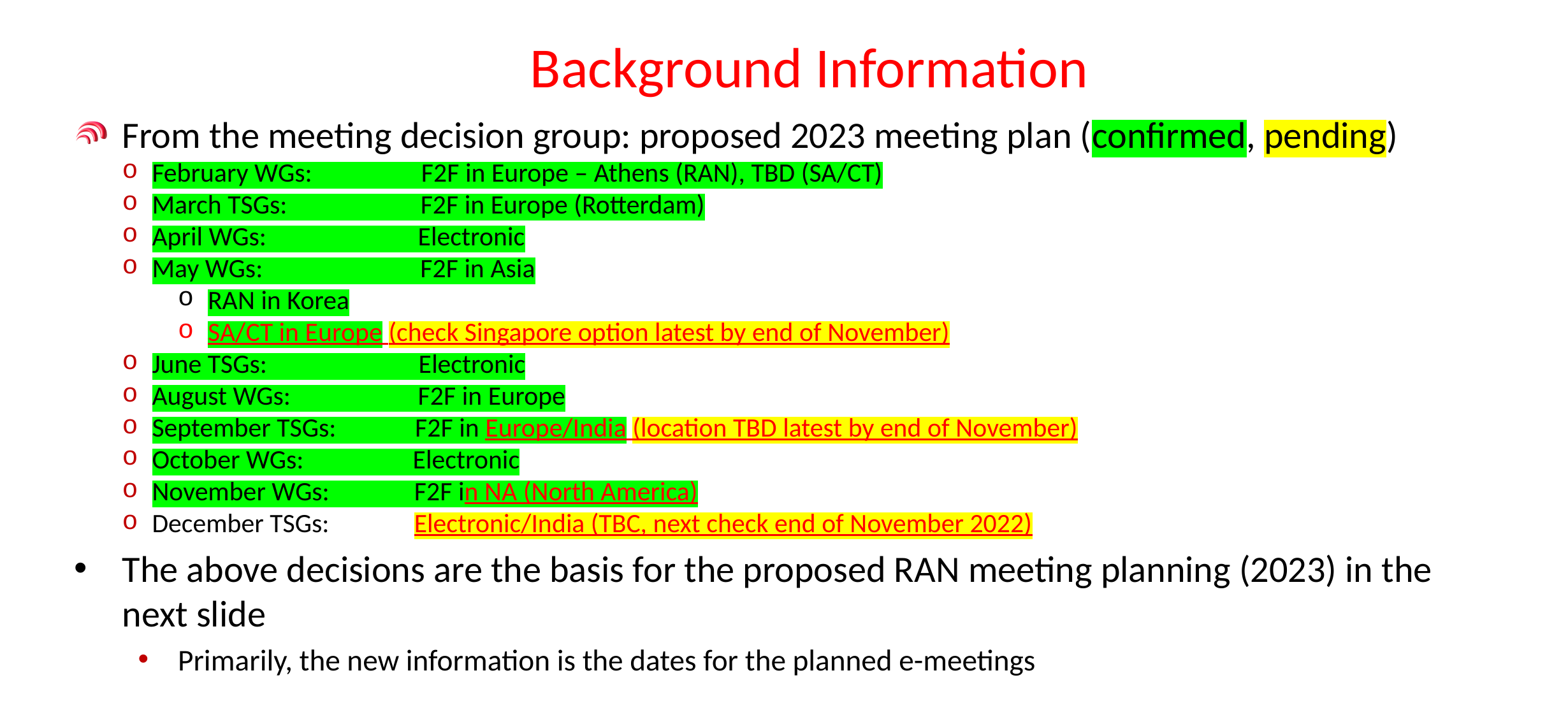

# Background Information
From the meeting decision group: proposed 2023 meeting plan (confirmed, pending)
February WGs:                  F2F in Europe – Athens (RAN), TBD (SA/CT)
March TSGs:                      F2F in Europe (Rotterdam)
April WGs:                         Electronic
May WGs:                          F2F in Asia
RAN in Korea
SA/CT in Europe (check Singapore option latest by end of November)
June TSGs:                         Electronic
August WGs:                     F2F in Europe
September TSGs:             F2F in Europe/India (location TBD latest by end of November)
October WGs:                  Electronic
November WGs:              F2F in NA (North America)
December TSGs:              Electronic/India (TBC, next check end of November 2022)
The above decisions are the basis for the proposed RAN meeting planning (2023) in the next slide
Primarily, the new information is the dates for the planned e-meetings